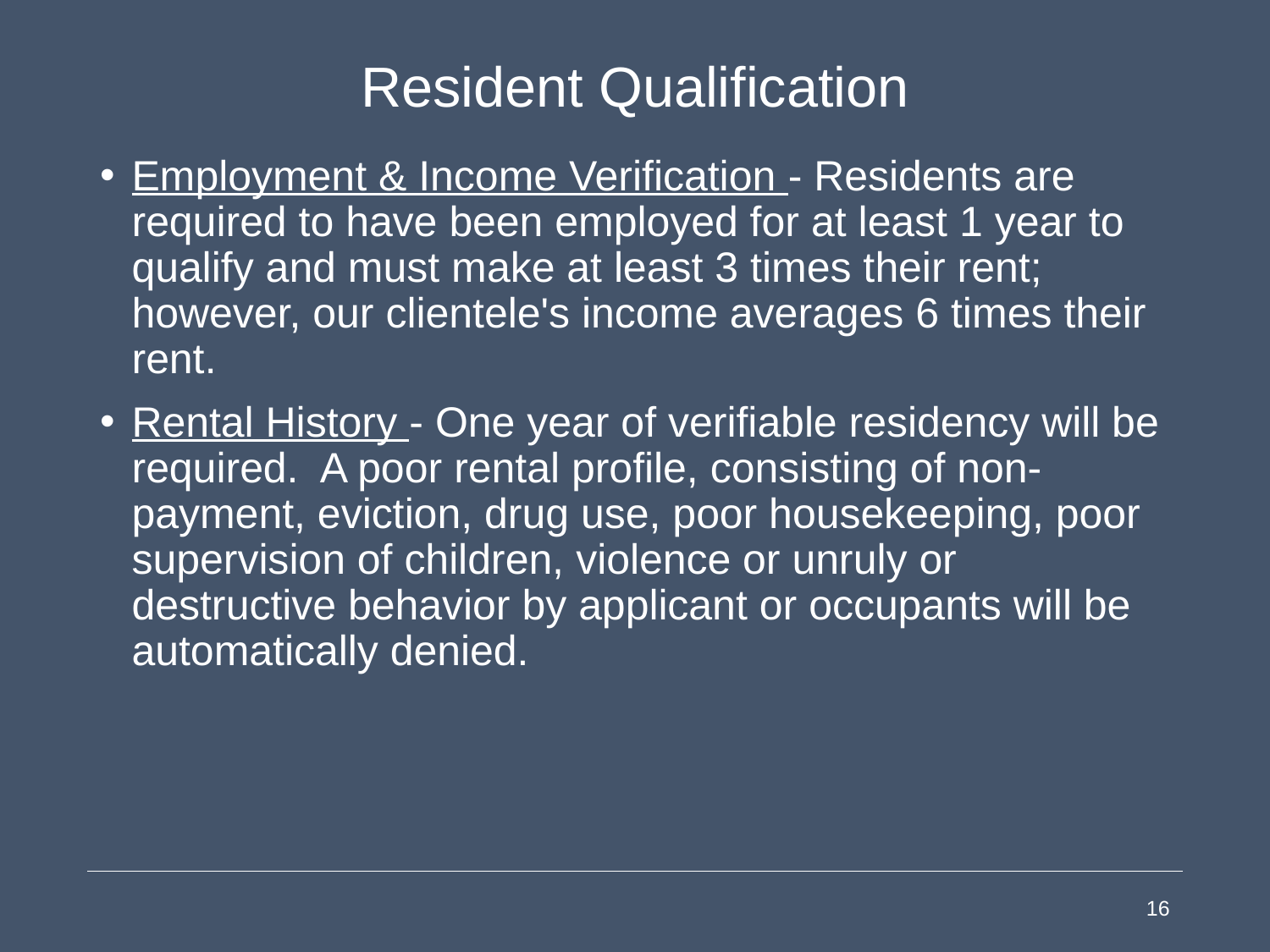

# Resident Qualification
Employment & Income Verification - Residents are required to have been employed for at least 1 year to qualify and must make at least 3 times their rent; however, our clientele's income averages 6 times their rent.
Rental History - One year of verifiable residency will be required.  A poor rental profile, consisting of non-payment, eviction, drug use, poor housekeeping, poor supervision of children, violence or unruly or destructive behavior by applicant or occupants will be automatically denied.

16